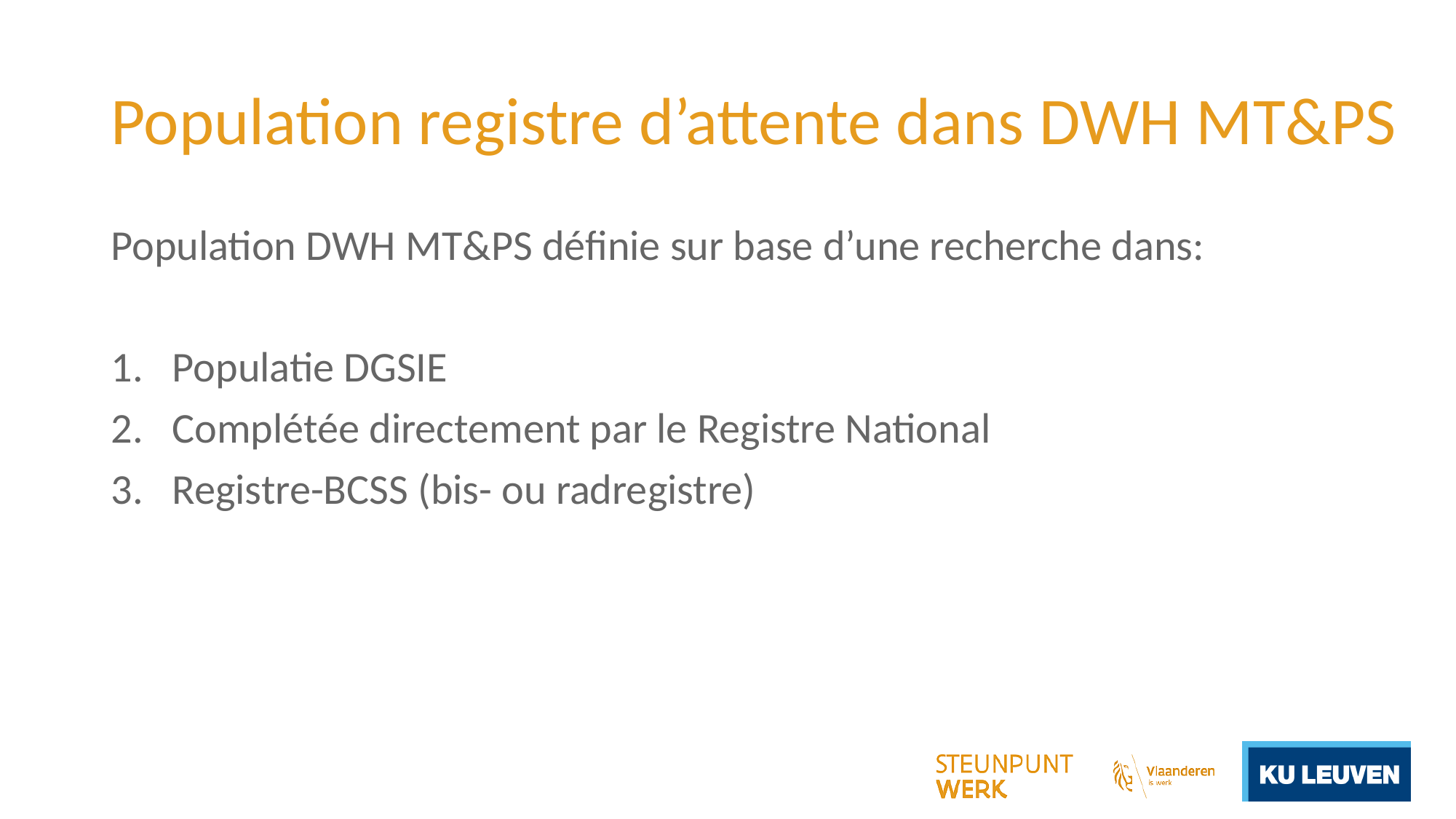

# Population registre d’attente dans DWH MT&PS
Population DWH MT&PS définie sur base d’une recherche dans:

Populatie DGSIE
Complétée directement par le Registre National
Registre-BCSS (bis- ou radregistre)